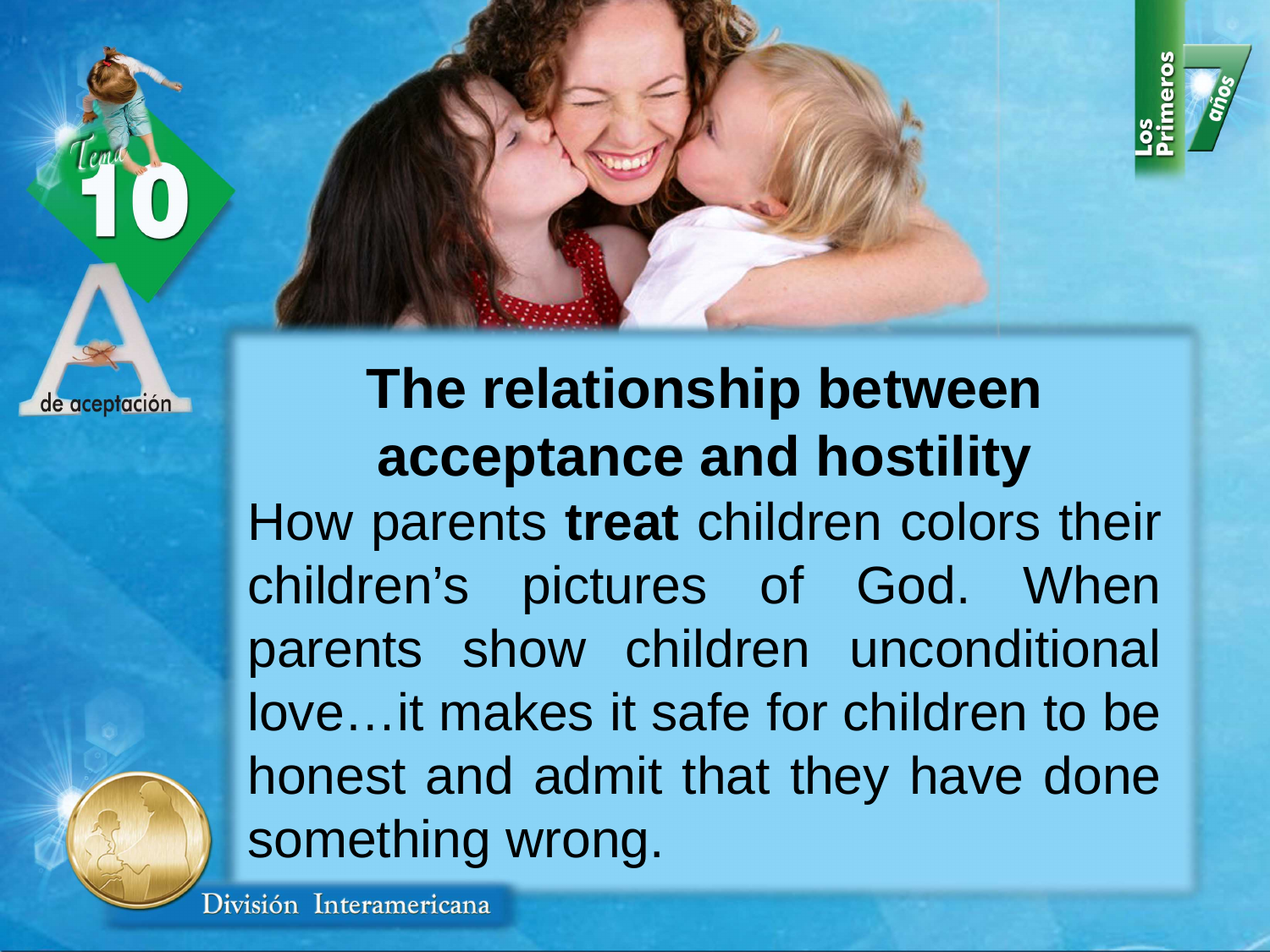

The relationship between acceptance and hostility
How parents treat children colors their children’s pictures of God. When parents show children unconditional love…it makes it safe for children to be honest and admit that they have done something wrong.